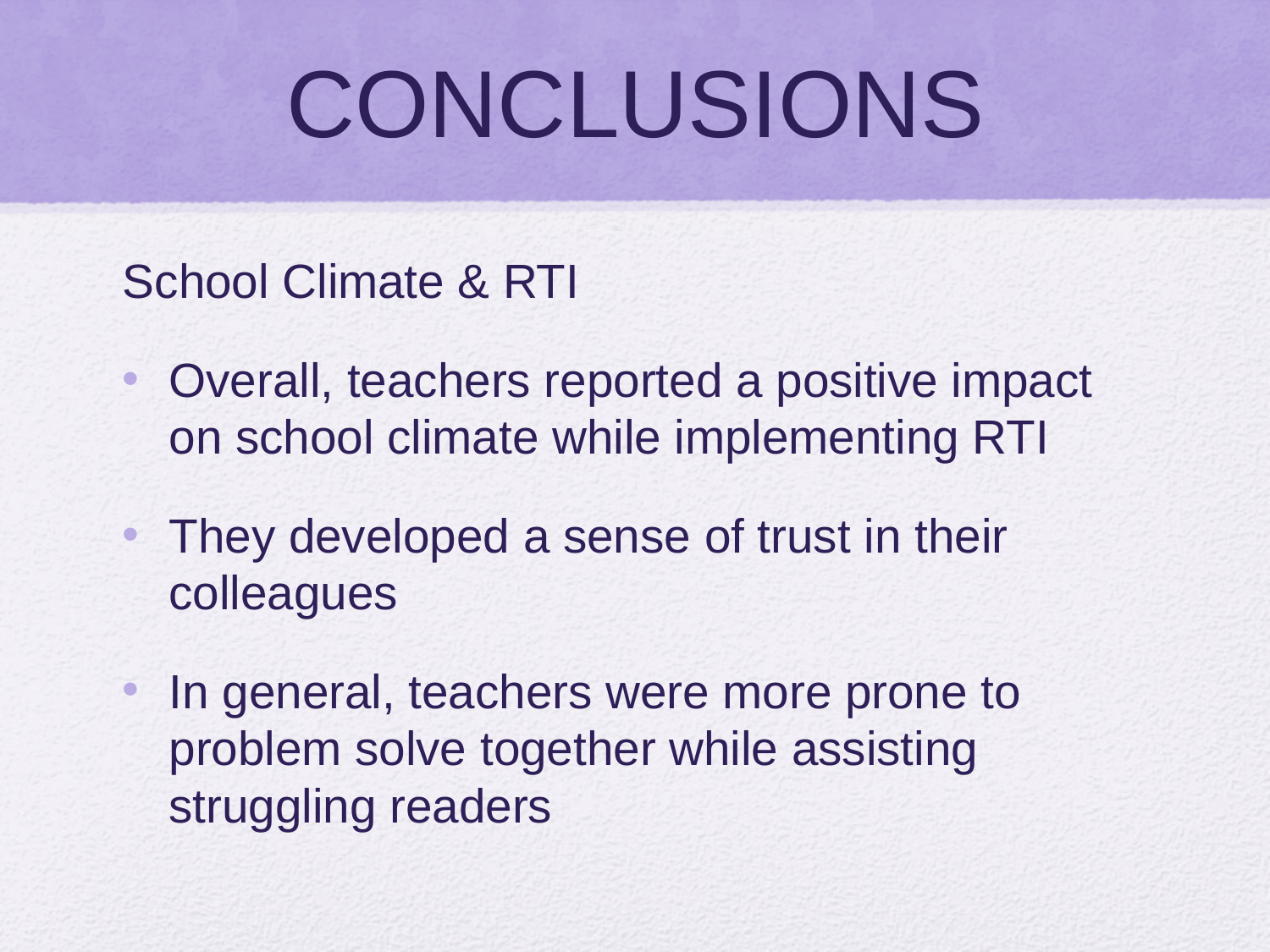

# CONCLUSIONS
School Climate & RTI
Overall, teachers reported a positive impact on school climate while implementing RTI
They developed a sense of trust in their colleagues
In general, teachers were more prone to problem solve together while assisting struggling readers